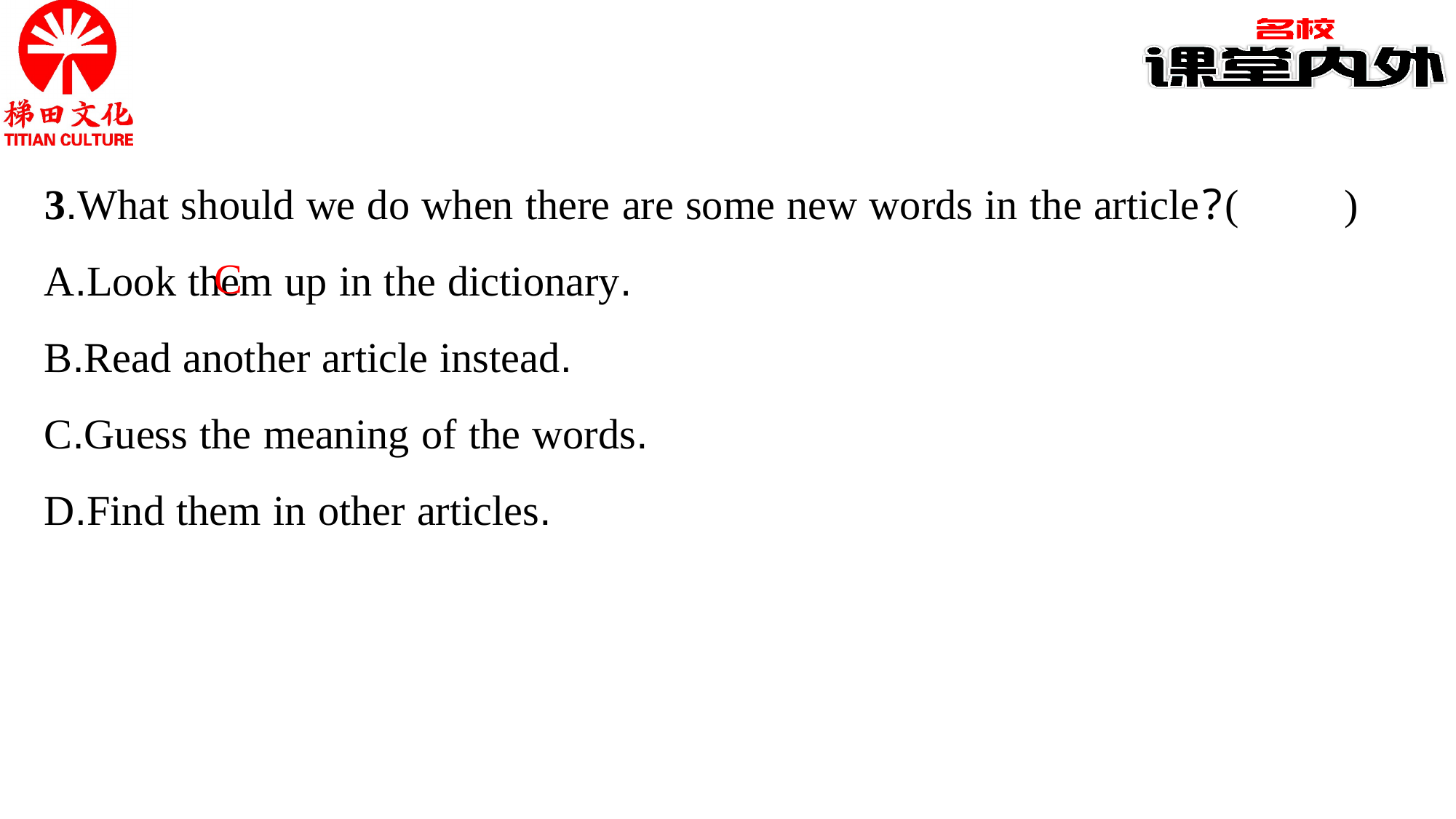

3.What should we do when there are some new words in the article?(　　)
A.Look them up in the dictionary.
B.Read another article instead.
C.Guess the meaning of the words.
D.Find them in other articles.
C